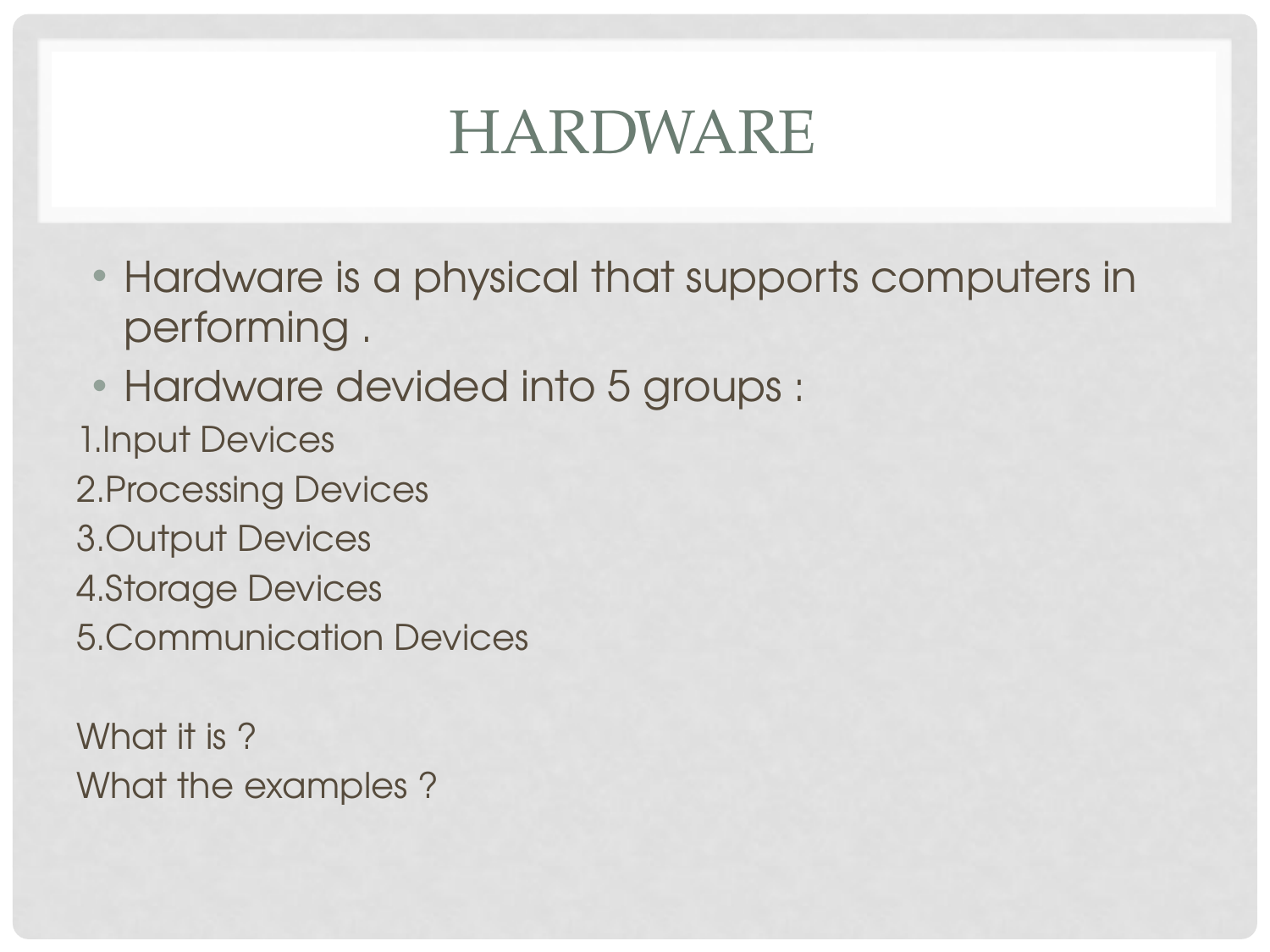

# Hardware
Hardware is a physical that supports computers in performing .
Hardware devided into 5 groups :
1.Input Devices
2.Processing Devices
3.Output Devices
4.Storage Devices
5.Communication Devices

What it is ?
What the examples ?